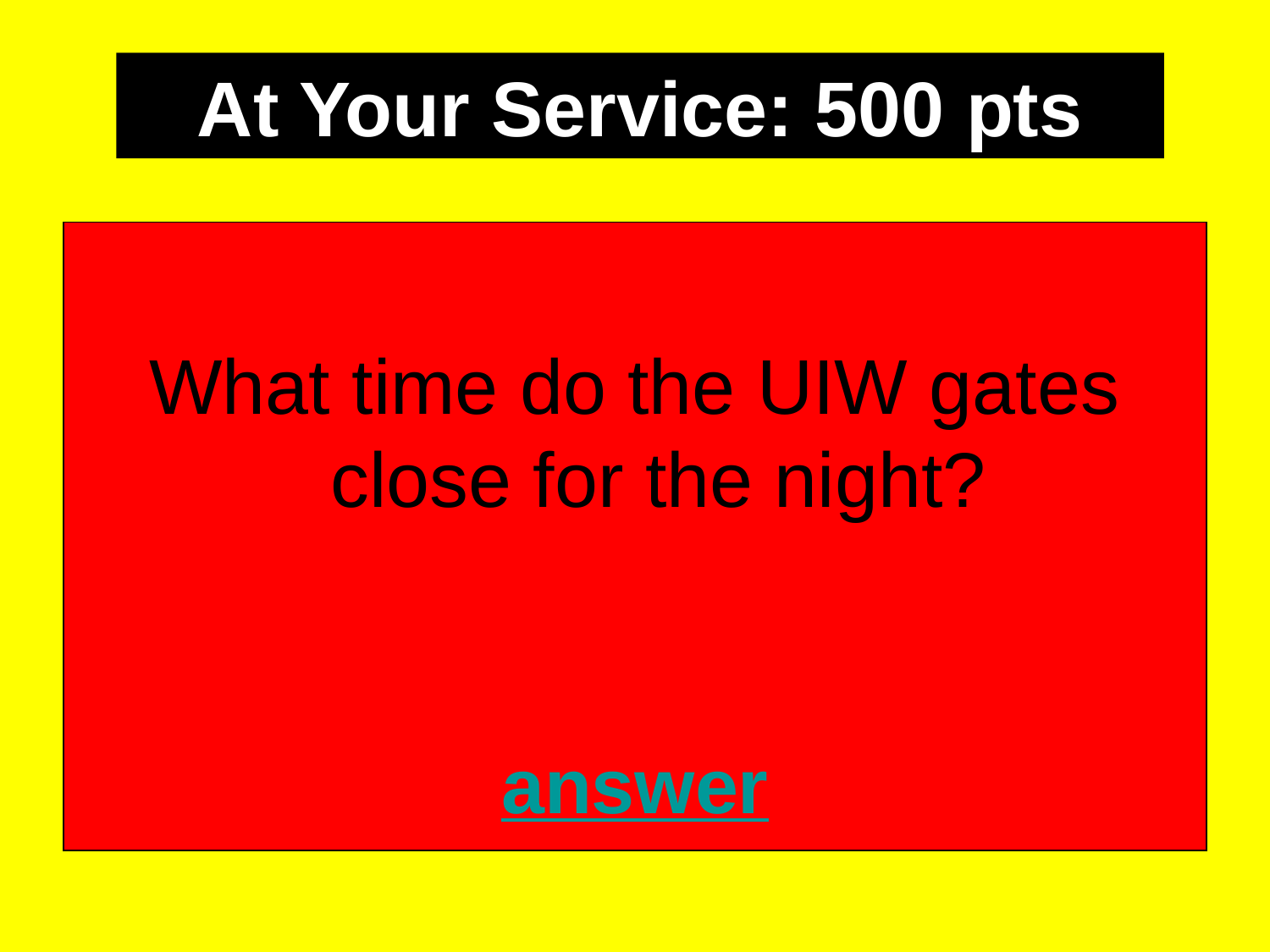

At Your Service: 500 pts

What time do the UIW gates close for the night?

answer